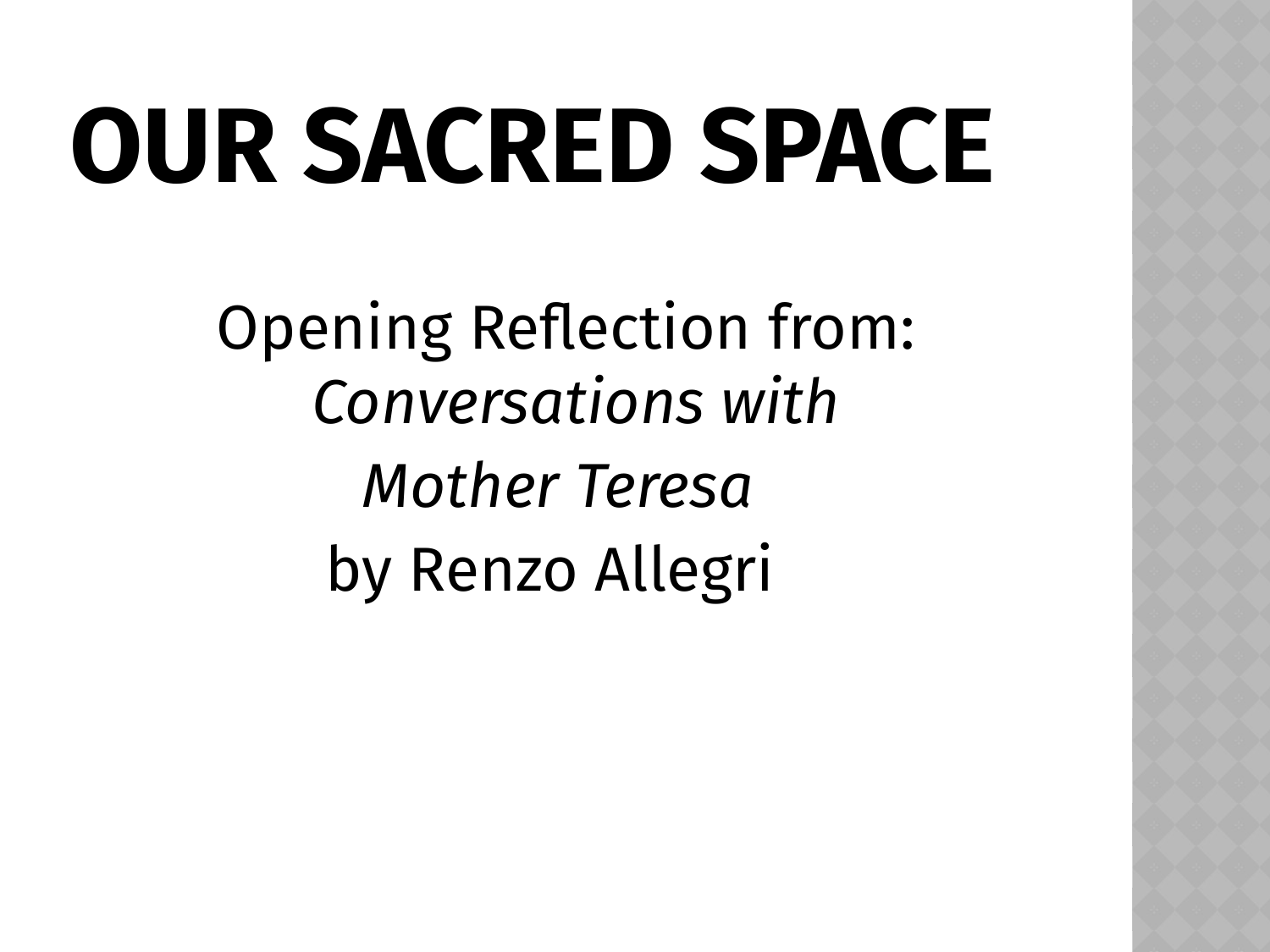

# Our Sacred Space

Opening Reflection from: Conversations with
Mother Teresa
by Renzo Allegri